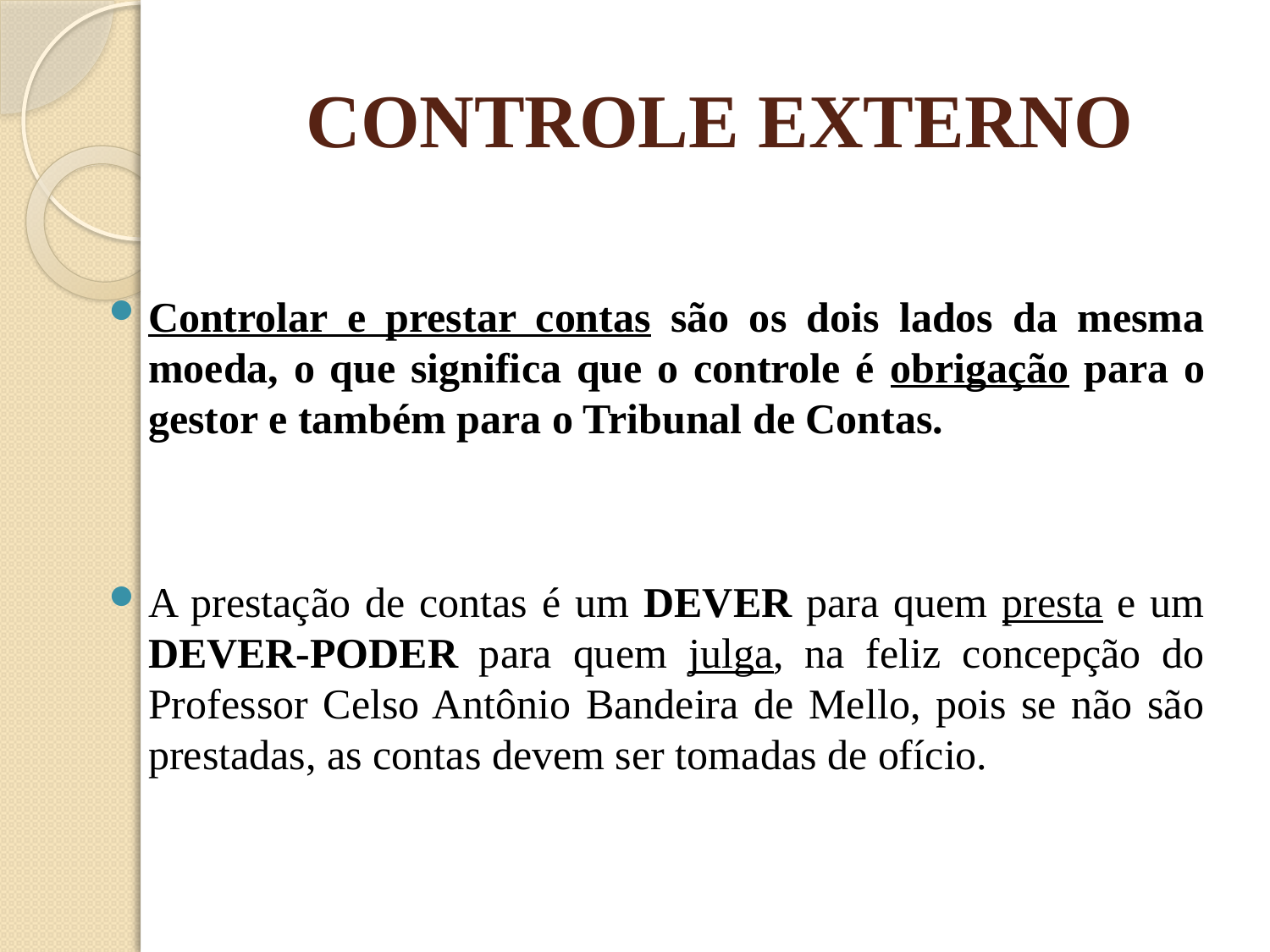

# CONTROLE EXTERNO

Controlar e prestar contas são os dois lados da mesma moeda, o que significa que o controle é obrigação para o gestor e também para o Tribunal de Contas.

A prestação de contas é um DEVER para quem presta e um DEVER-PODER para quem julga, na feliz concepção do Professor Celso Antônio Bandeira de Mello, pois se não são prestadas, as contas devem ser tomadas de ofício.